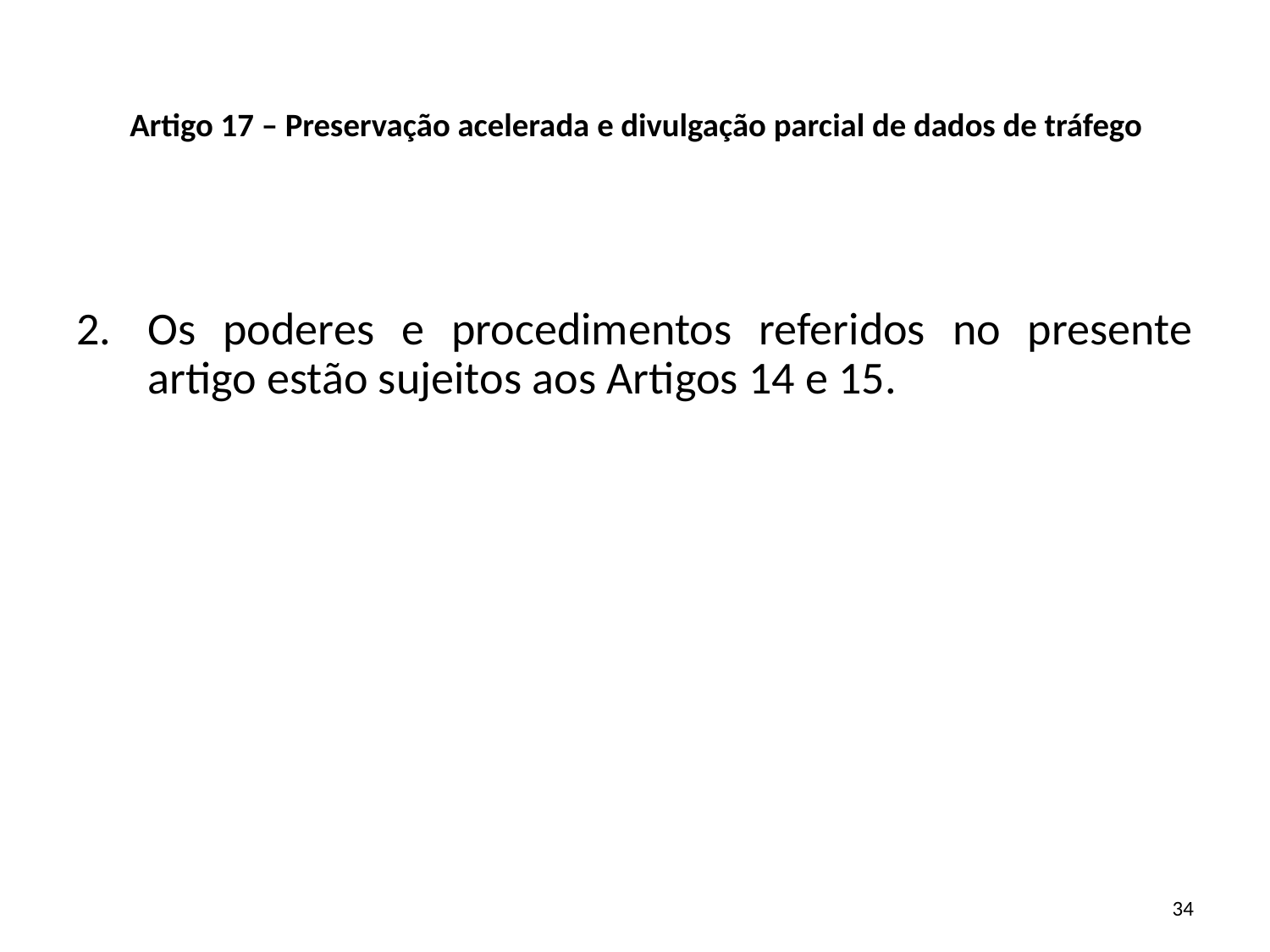

# Artigo 17 – Preservação acelerada e divulgação parcial de dados de tráfego
Os poderes e procedimentos referidos no presente artigo estão sujeitos aos Artigos 14 e 15.
34